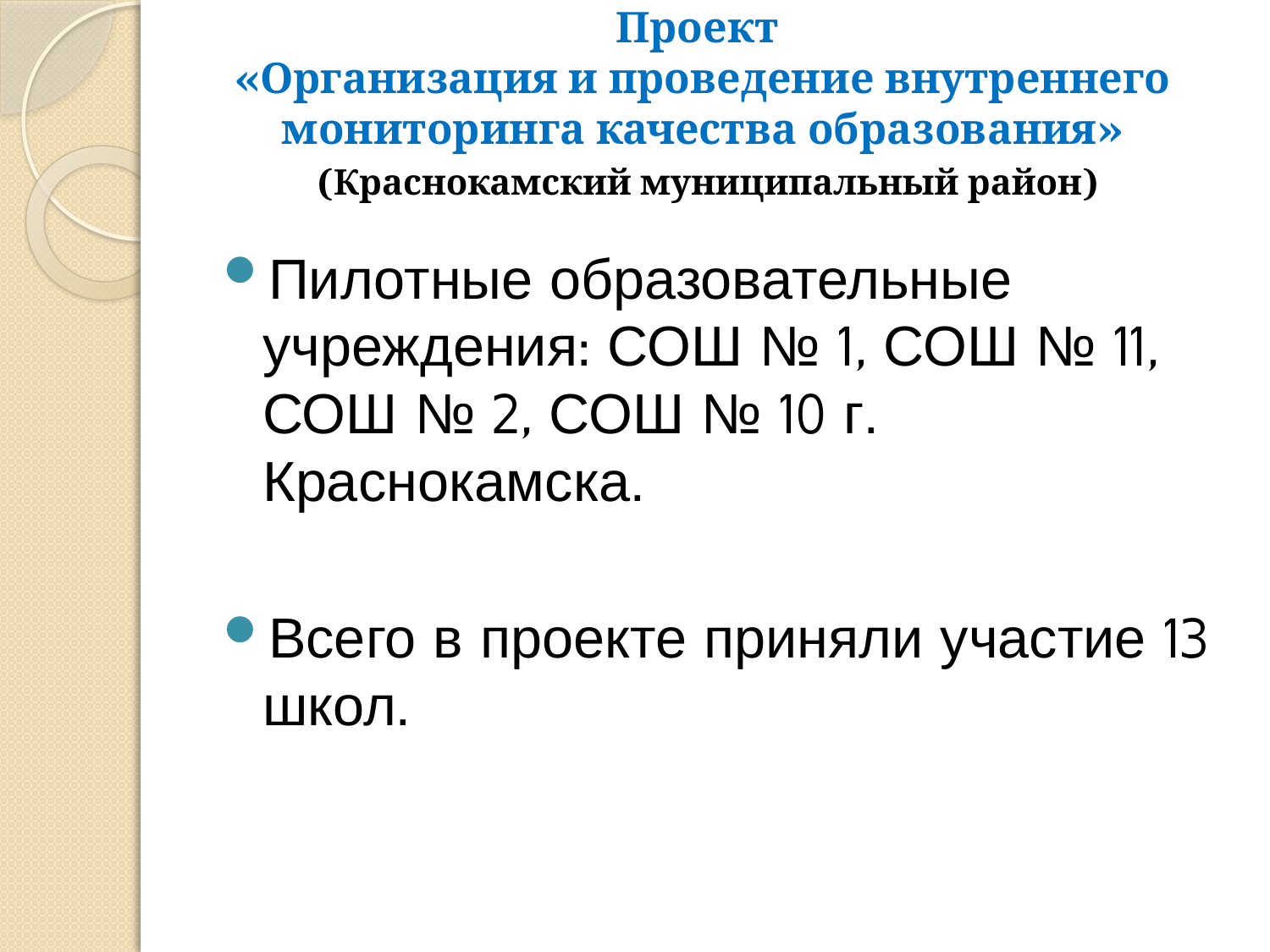

# Проект «Организация и проведение внутреннего мониторинга качества образования» (Краснокамский муниципальный район)
Пилотные образовательные учреждения: СОШ № 1, СОШ № 11, СОШ № 2, СОШ № 10 г. Краснокамска.

Всего в проекте приняли участие 13 школ.